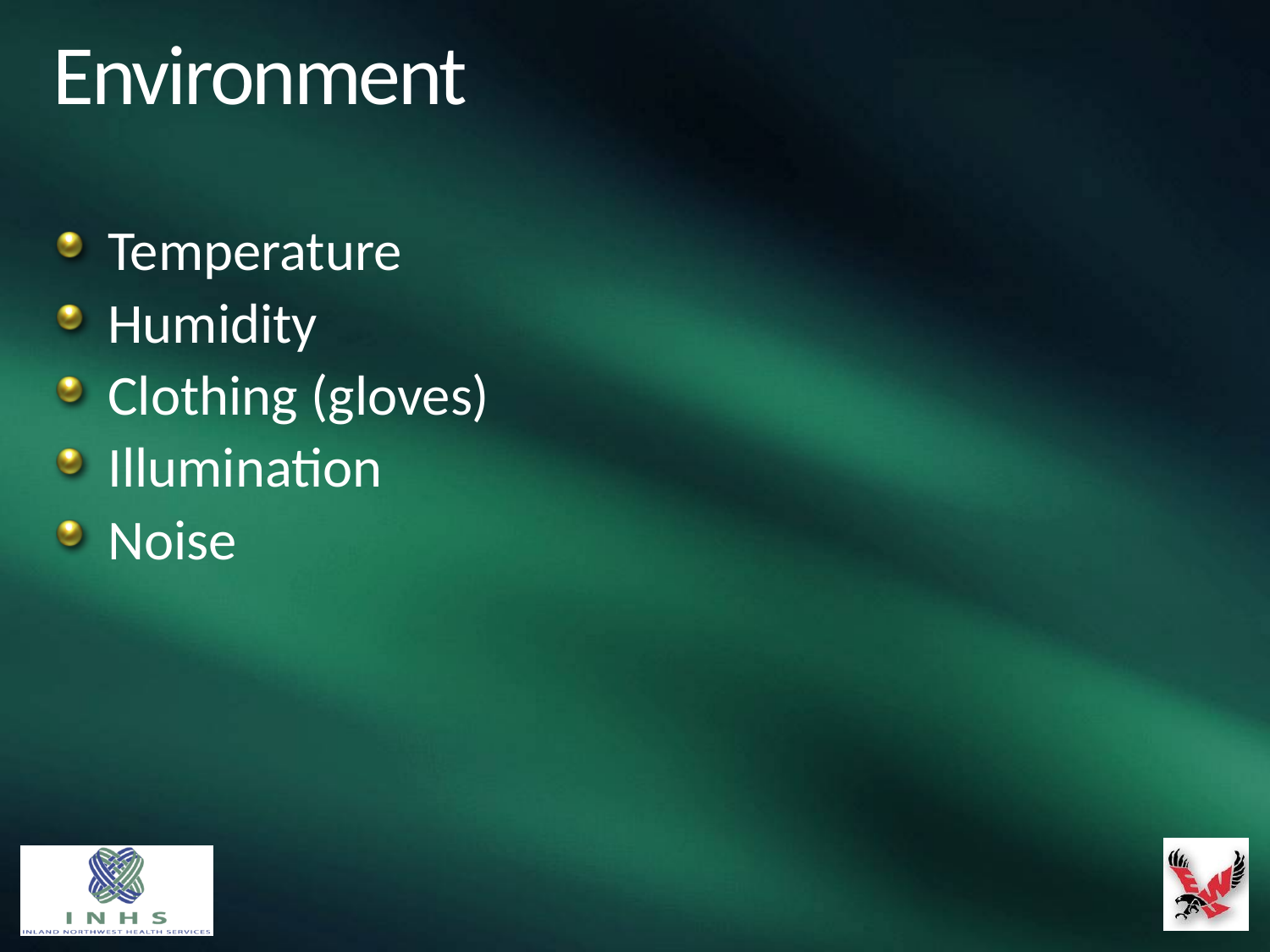

# Environment
Temperature
Humidity
Clothing (gloves)
Illumination
Noise